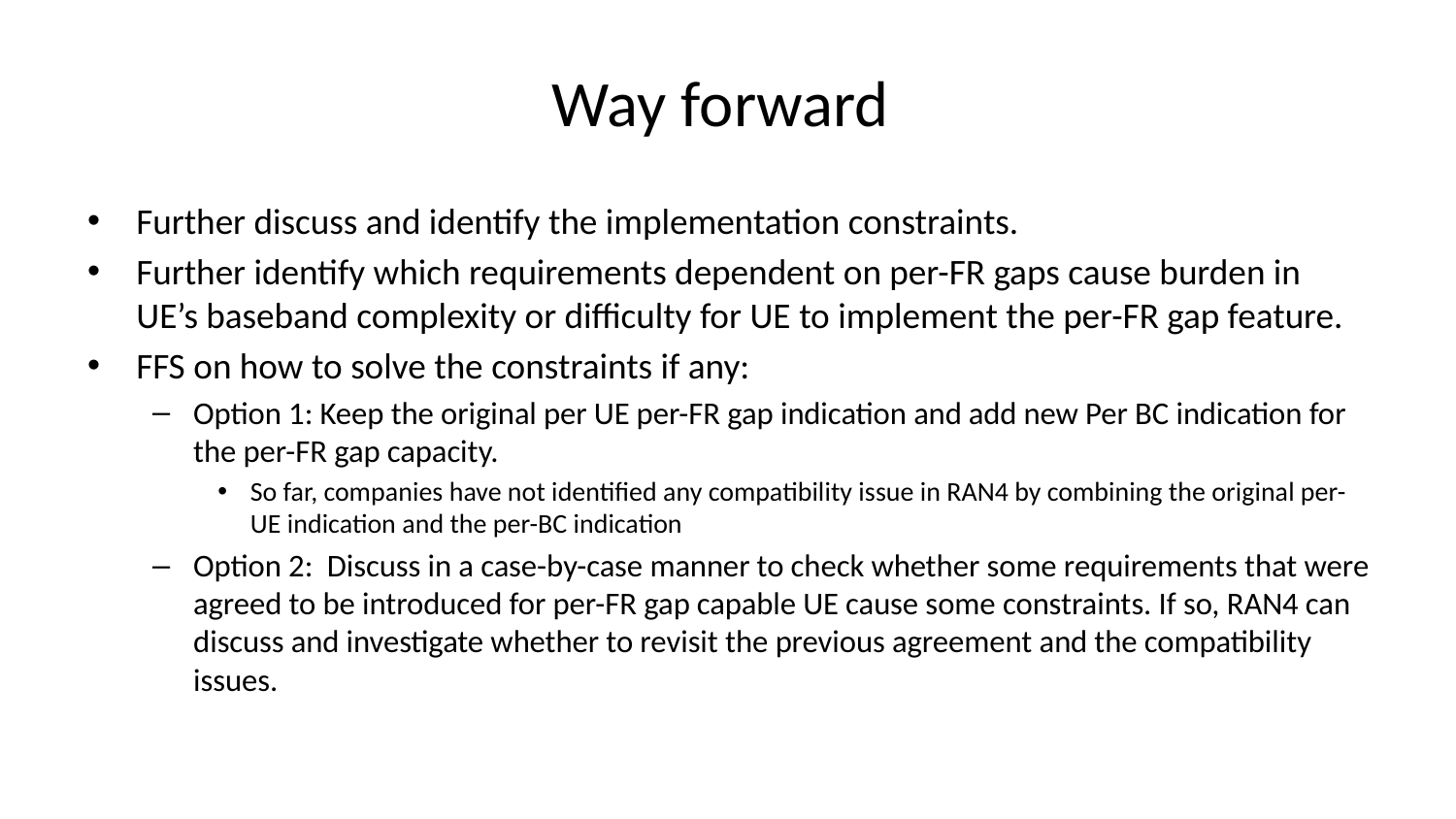

# Way forward
Further discuss and identify the implementation constraints.
Further identify which requirements dependent on per-FR gaps cause burden in UE’s baseband complexity or difficulty for UE to implement the per-FR gap feature.
FFS on how to solve the constraints if any:
Option 1: Keep the original per UE per-FR gap indication and add new Per BC indication for the per-FR gap capacity.
So far, companies have not identified any compatibility issue in RAN4 by combining the original per-UE indication and the per-BC indication
Option 2:  Discuss in a case-by-case manner to check whether some requirements that were agreed to be introduced for per-FR gap capable UE cause some constraints. If so, RAN4 can discuss and investigate whether to revisit the previous agreement and the compatibility issues.